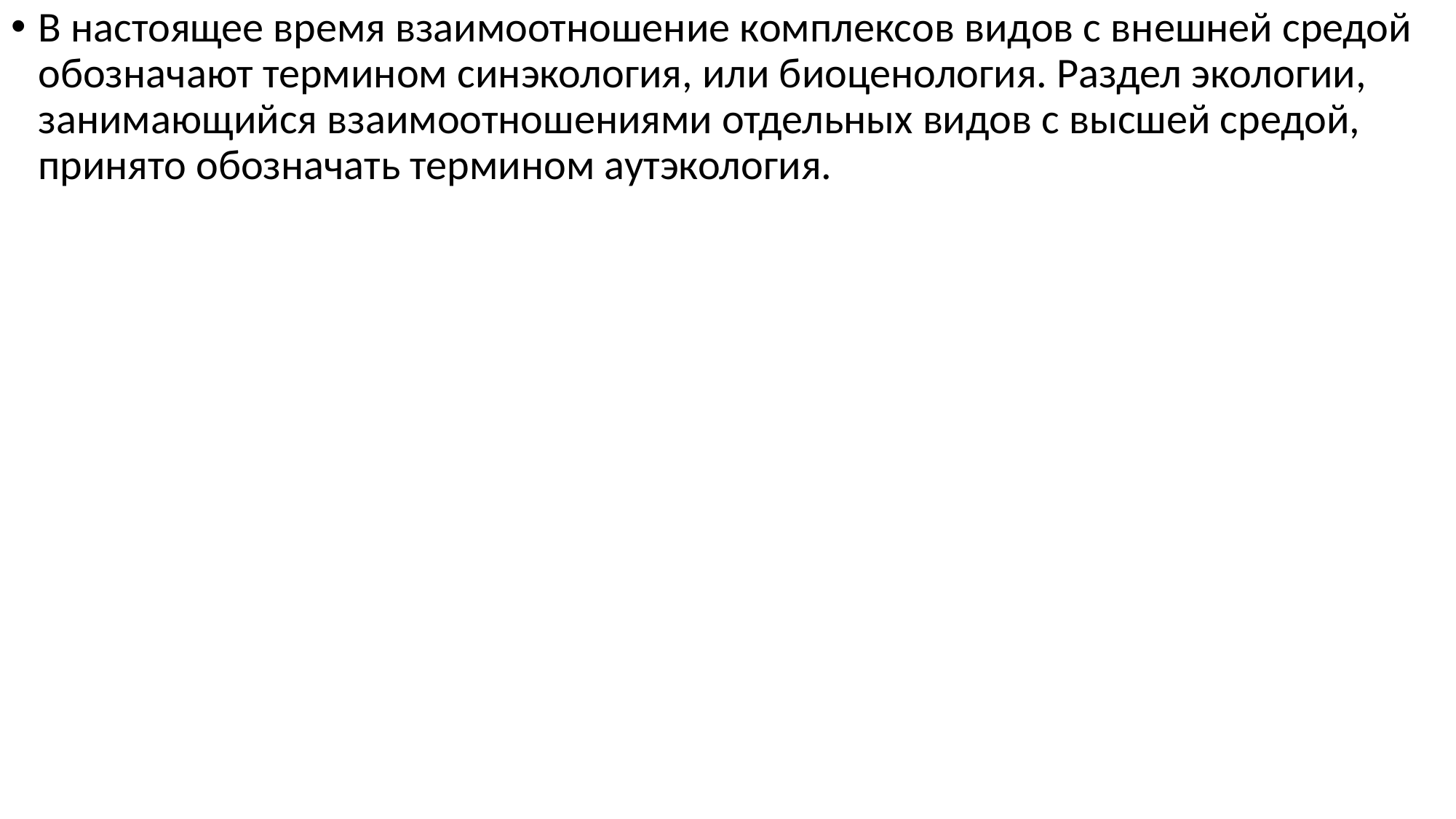

В настоящее время взаимоотношение комплексов видов с внешней средой обозначают термином синэкология, или биоценология. Раздел экологии, занимающийся взаимоотношениями отдельных видов с высшей средой, принято обозначать термином аутэкология.